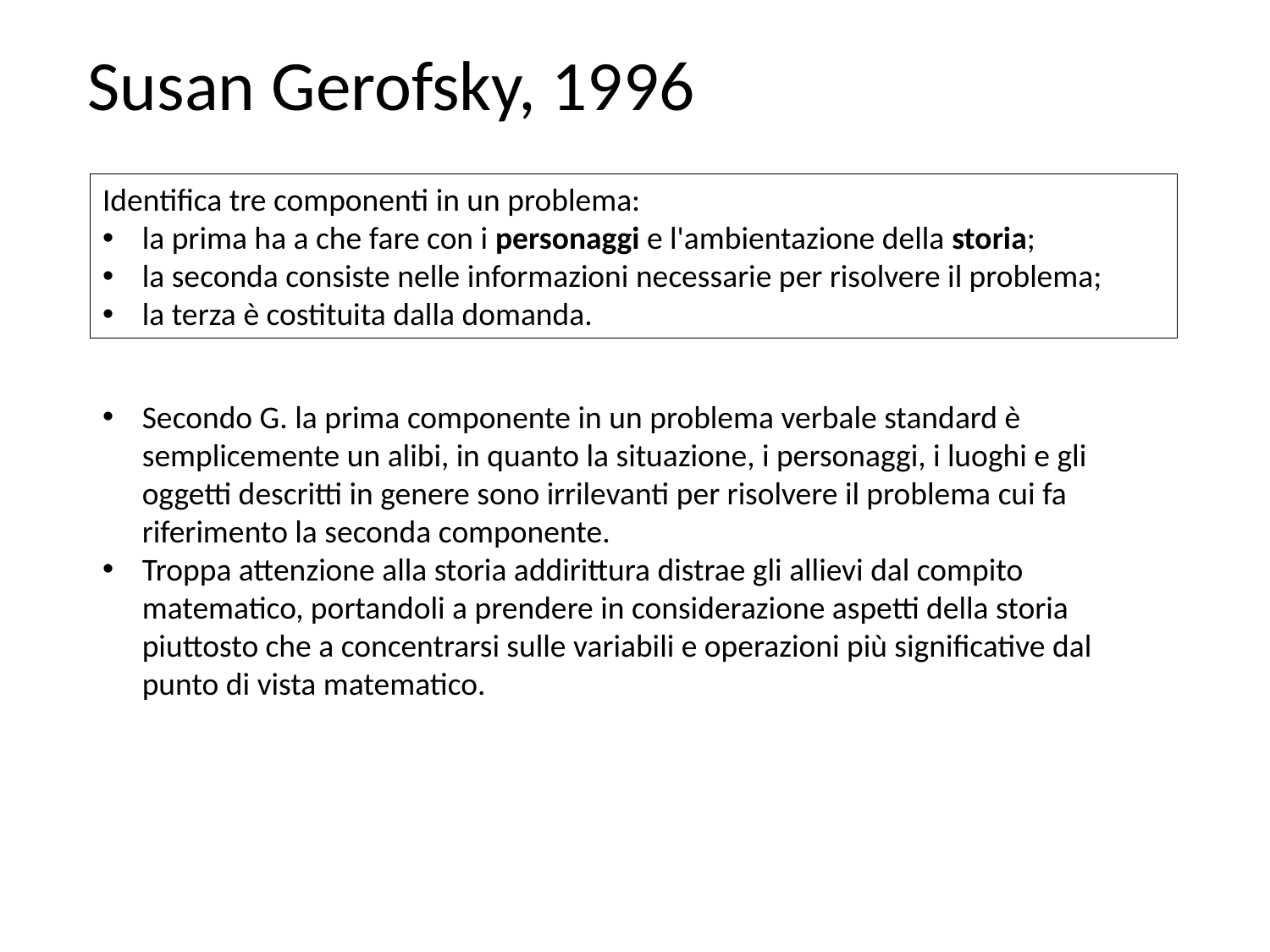

Susan Gerofsky, 1996
Identifica tre componenti in un problema:
la prima ha a che fare con i personaggi e l'ambientazione della storia;
la seconda consiste nelle informazioni necessarie per risolvere il problema;
la terza è costituita dalla domanda.
Secondo G. la prima componente in un problema verbale standard è semplicemente un alibi, in quanto la situazione, i personaggi, i luoghi e gli oggetti descritti in genere sono irrilevanti per risolvere il problema cui fa riferimento la seconda componente.
Troppa attenzione alla storia addirittura distrae gli allievi dal compito matematico, portandoli a prendere in considerazione aspetti della storia piuttosto che a concentrarsi sulle variabili e operazioni più significative dal punto di vista matematico.